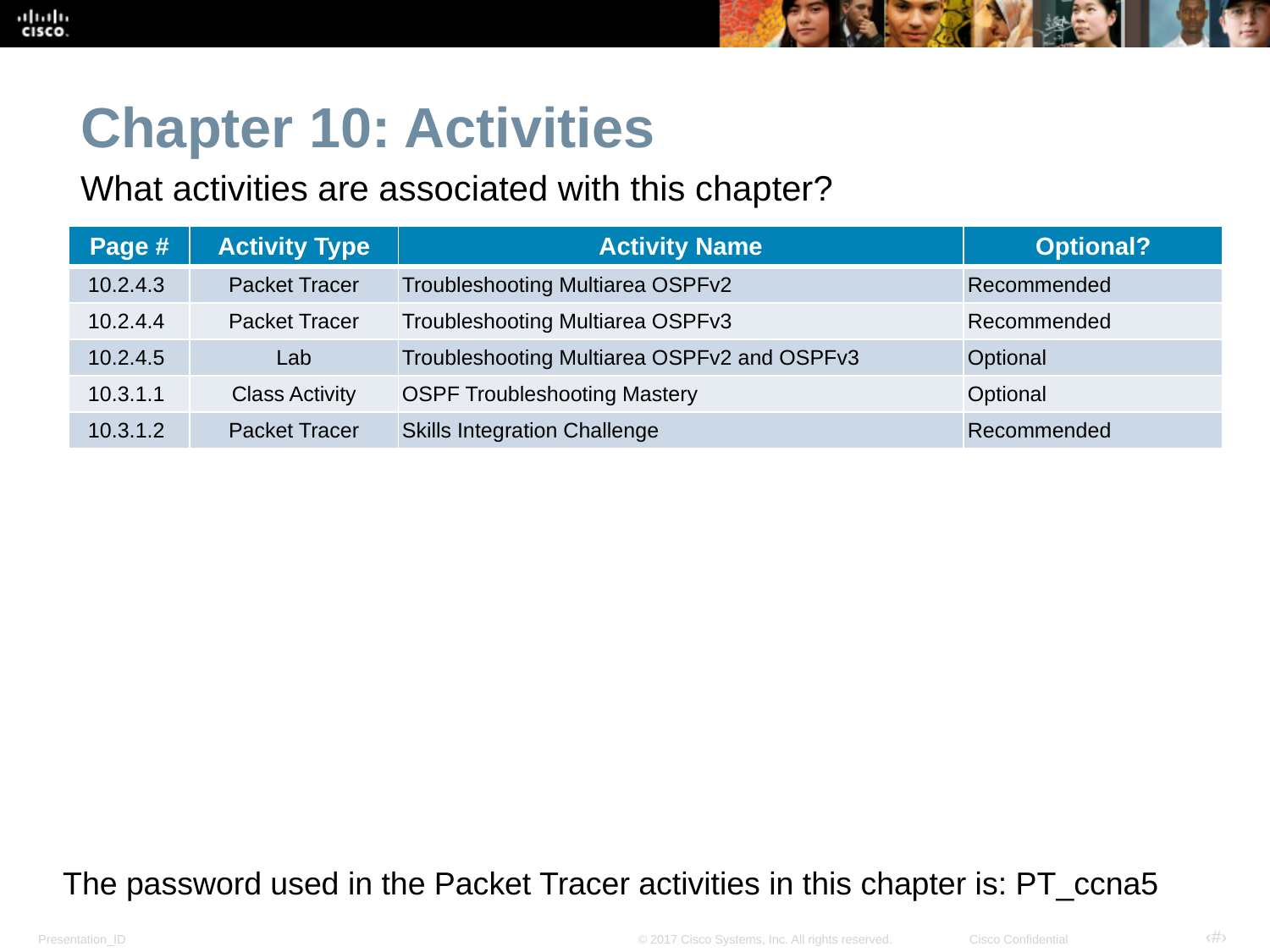

Chapter 10: Activities
What activities are associated with this chapter?

| Page # | Activity Type | Activity Name | Optional? |
| --- | --- | --- | --- |
| 10.2.4.3 | Packet Tracer | Troubleshooting Multiarea OSPFv2 | Recommended |
| 10.2.4.4 | Packet Tracer | Troubleshooting Multiarea OSPFv3 | Recommended |
| 10.2.4.5 | Lab | Troubleshooting Multiarea OSPFv2 and OSPFv3 | Optional |
| 10.3.1.1 | Class Activity | OSPF Troubleshooting Mastery | Optional |
| 10.3.1.2 | Packet Tracer | Skills Integration Challenge | Recommended |
The password used in the Packet Tracer activities in this chapter is: PT_ccna5